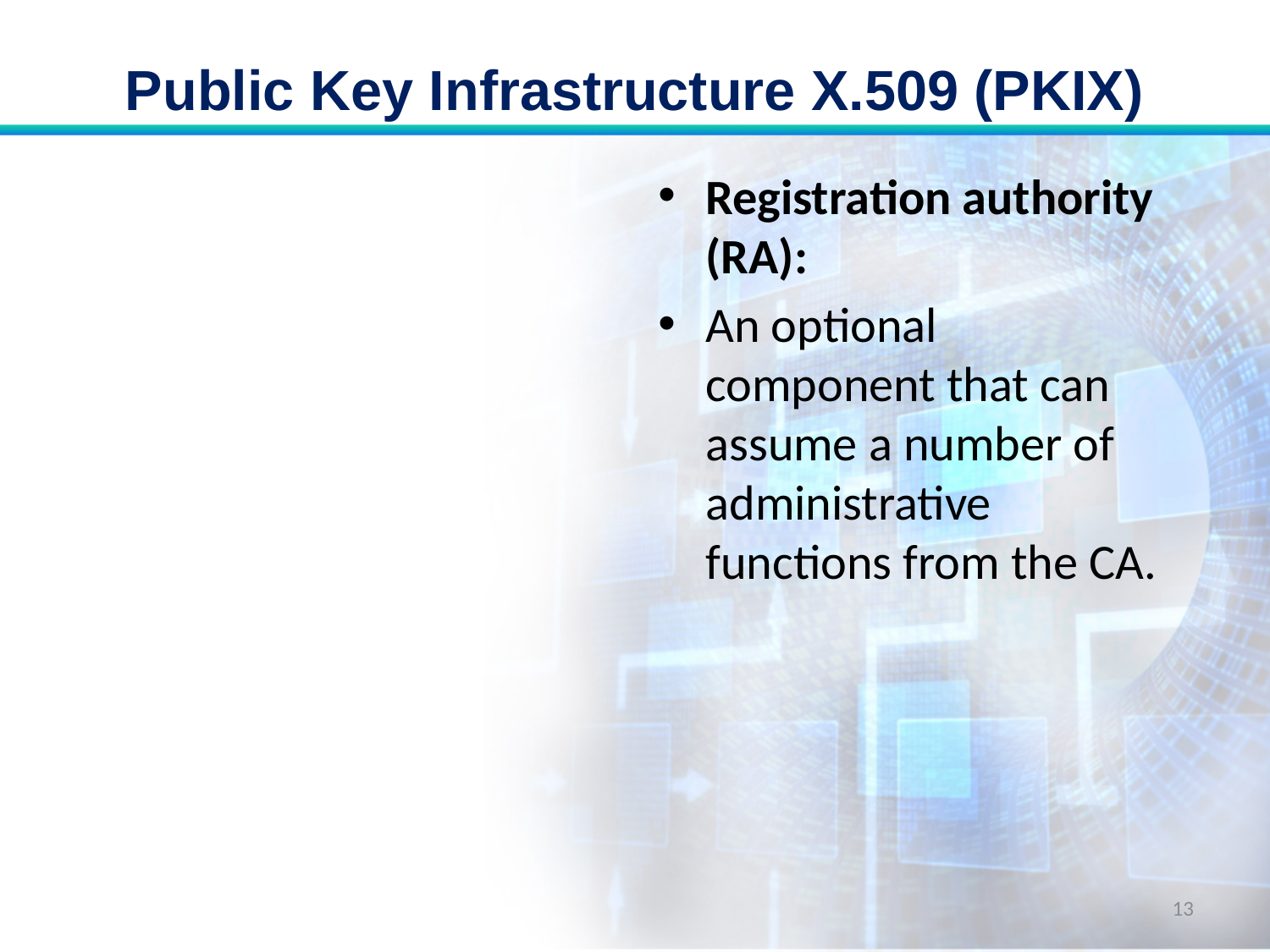

# Public Key Infrastructure X.509 (PKIX)
Registration authority (RA):
An optional component that can assume a number of administrative functions from the CA.
13